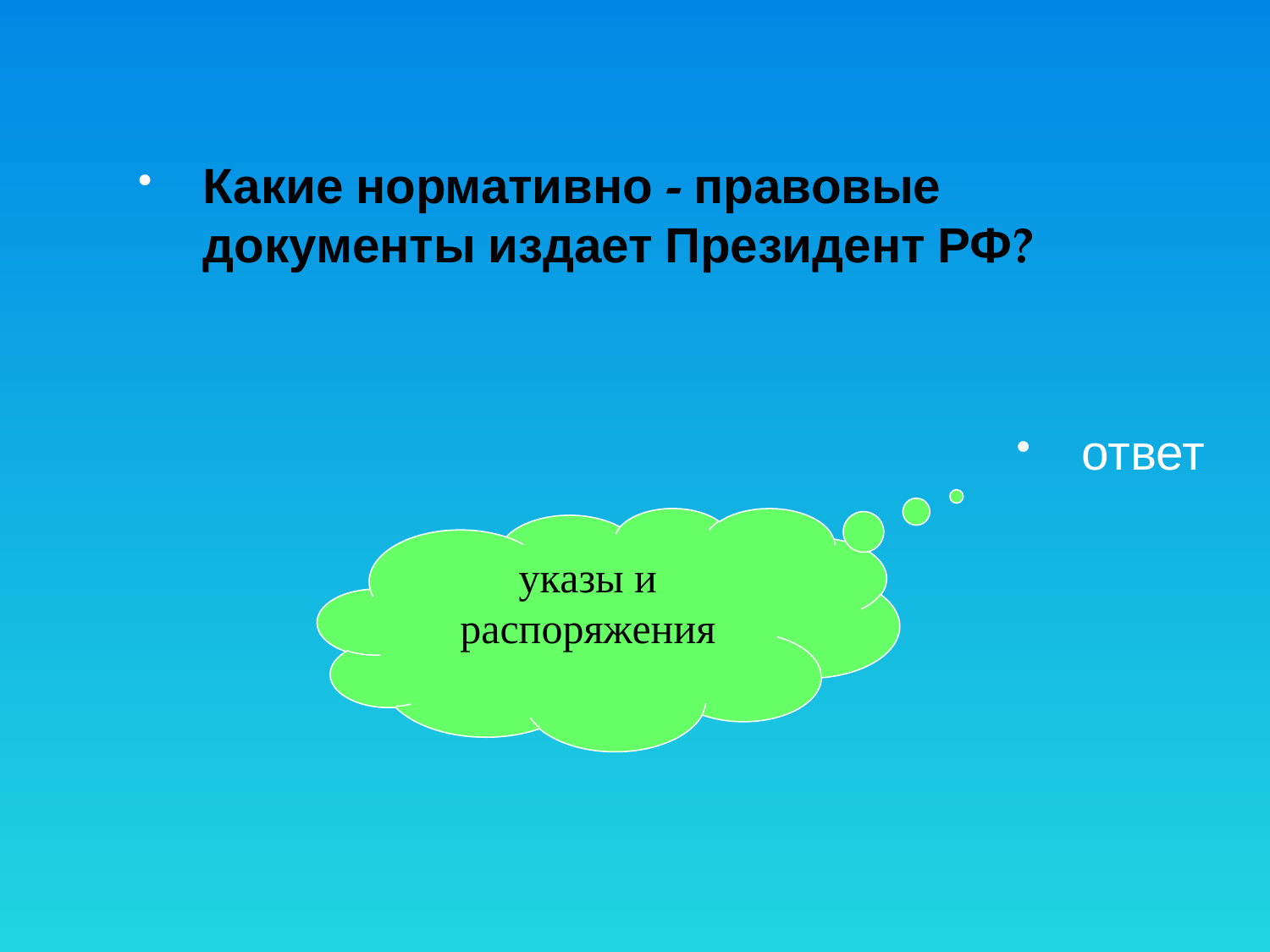

Какие нормативно - правовые документы издает Президент РФ?

ответ
указы и распоряжения